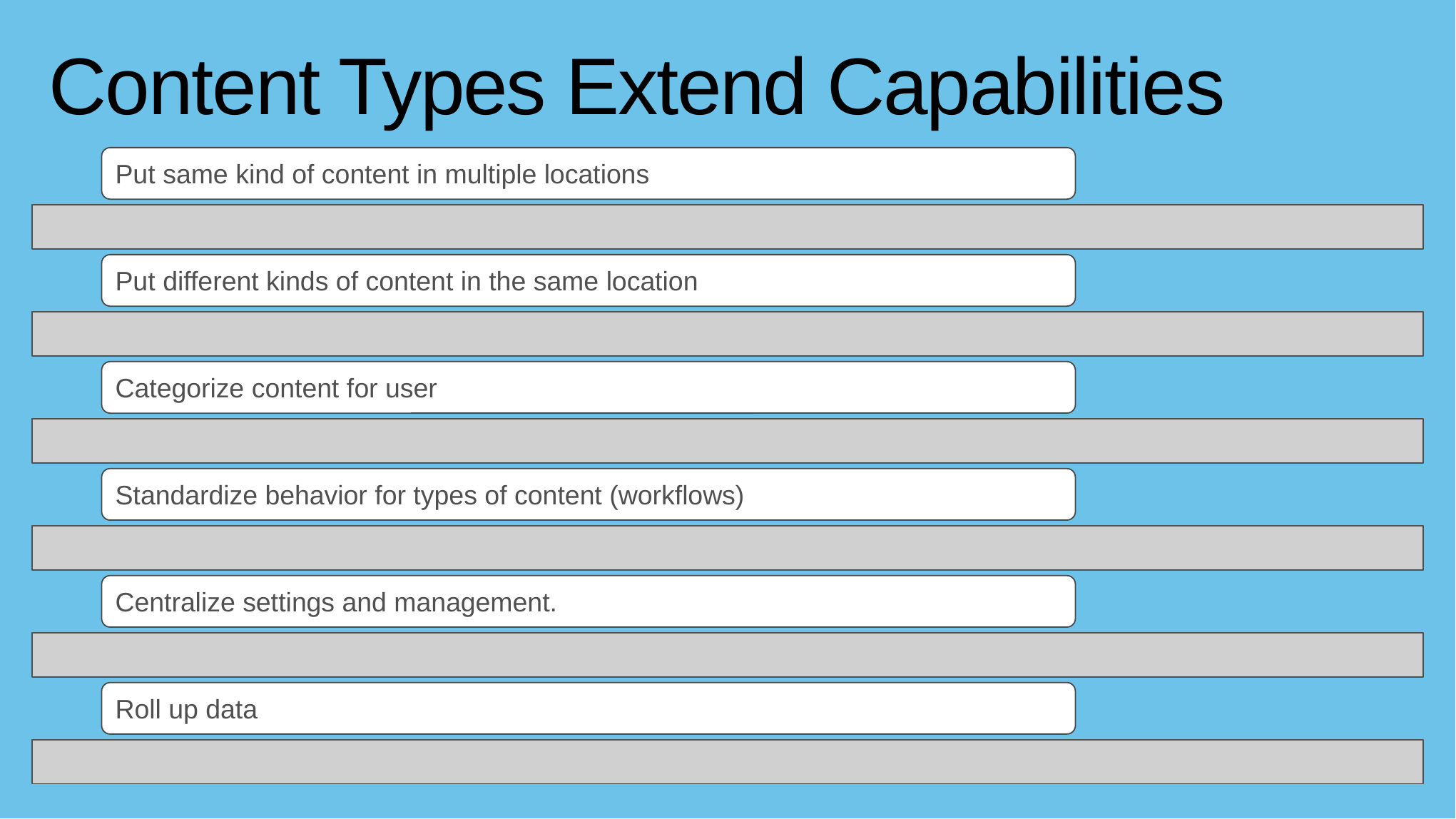

# Content Types Extend Capabilities
Put same kind of content in multiple locations
Put different kinds of content in the same location
Categorize content for user
Standardize behavior for types of content (workflows)
Centralize settings and management.
Roll up data